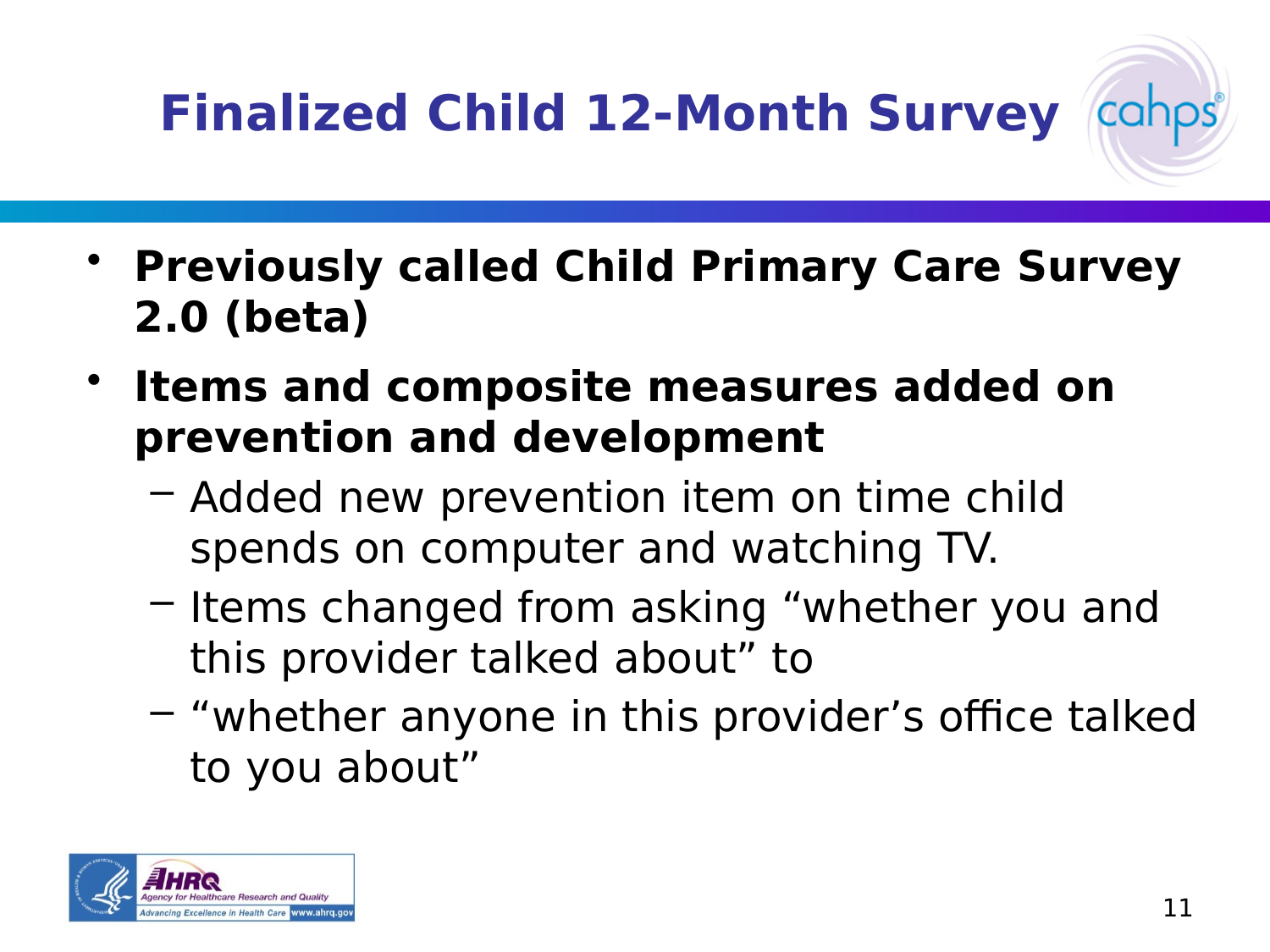

# Finalized Child 12-Month Survey
Previously called Child Primary Care Survey 2.0 (beta)
Items and composite measures added on prevention and development
Added new prevention item on time child spends on computer and watching TV.
Items changed from asking “whether you and this provider talked about” to
“whether anyone in this provider’s office talked to you about”

11